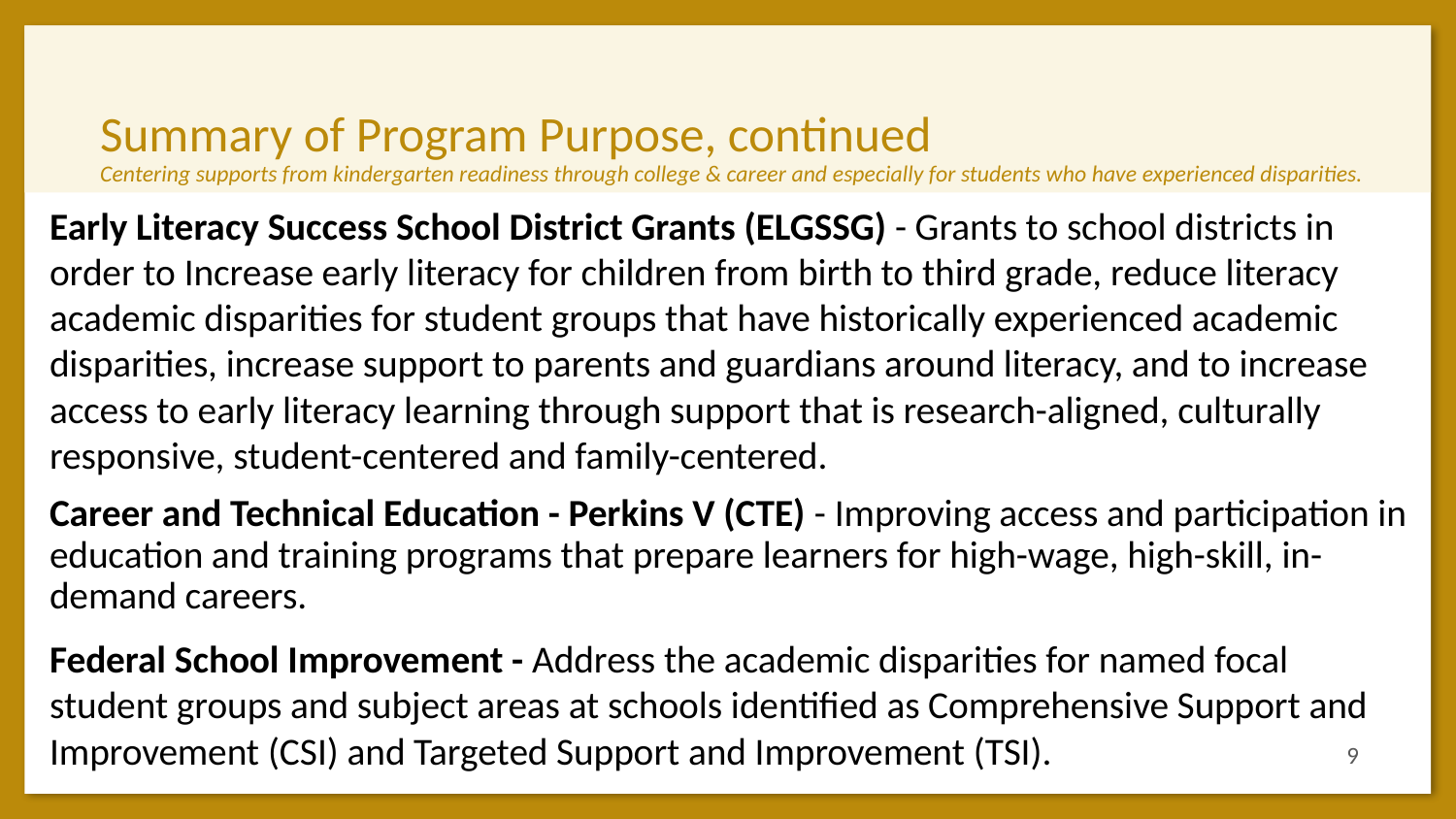

# Summary of Program Purpose, continued
Centering supports from kindergarten readiness through college & career and especially for students who have experienced disparities.
Early Literacy Success School District Grants (ELGSSG) - Grants to school districts in order to Increase early literacy for children from birth to third grade, reduce literacy academic disparities for student groups that have historically experienced academic disparities, increase support to parents and guardians around literacy, and to increase access to early literacy learning through support that is research-aligned, culturally responsive, student-centered and family-centered.
Career and Technical Education - Perkins V (CTE) - Improving access and participation in education and training programs that prepare learners for high-wage, high-skill, in-demand careers.
Federal School Improvement - Address the academic disparities for named focal student groups and subject areas at schools identified as Comprehensive Support and Improvement (CSI) and Targeted Support and Improvement (TSI).
9